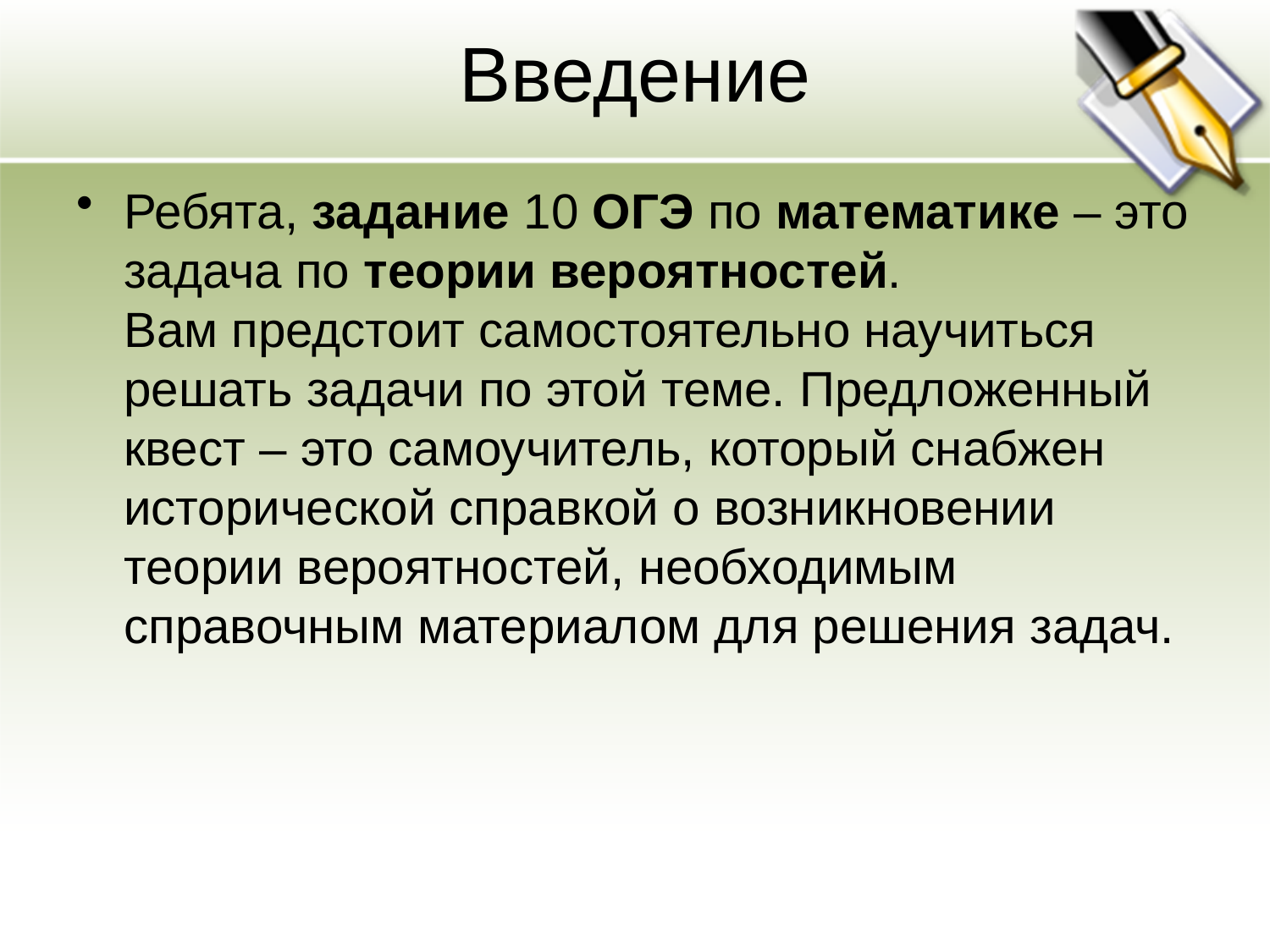

# Введение
Ребята, задание 10 ОГЭ по математике – это задача по теории вероятностей. 
Вам предстоит самостоятельно научиться решать задачи по этой теме. Предложенный квест – это самоучитель, который снабжен исторической справкой о возникновении теории вероятностей, необходимым справочным материалом для решения задач.